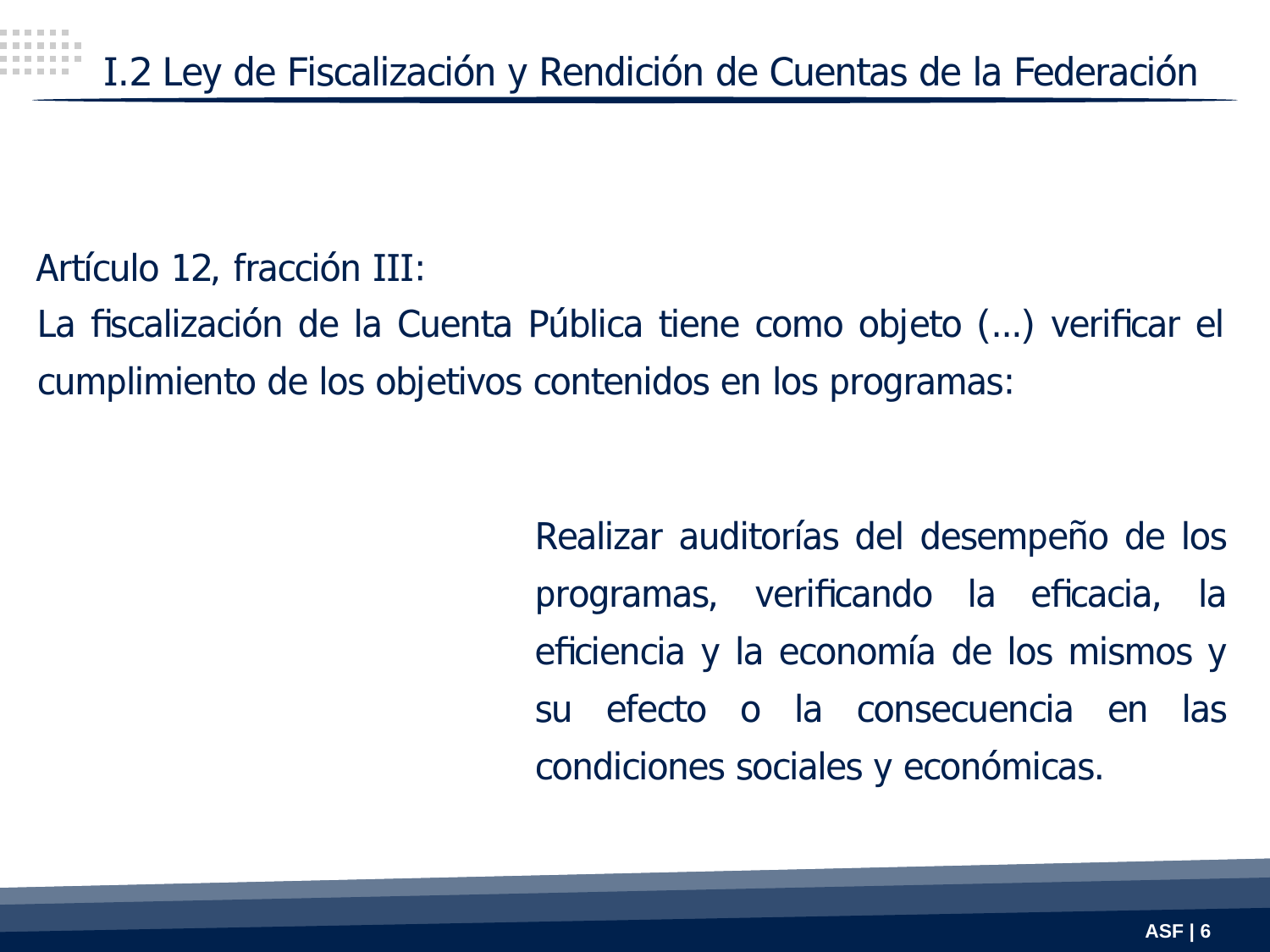

I.2 Ley de Fiscalización y Rendición de Cuentas de la Federación

Artículo 12, fracción III:
La fiscalización de la Cuenta Pública tiene como objeto (…) verificar el cumplimiento de los objetivos contenidos en los programas:
Realizar auditorías del desempeño de los programas, verificando la eficacia, la eficiencia y la economía de los mismos y su efecto o la consecuencia en las condiciones sociales y económicas.

ASF | 6